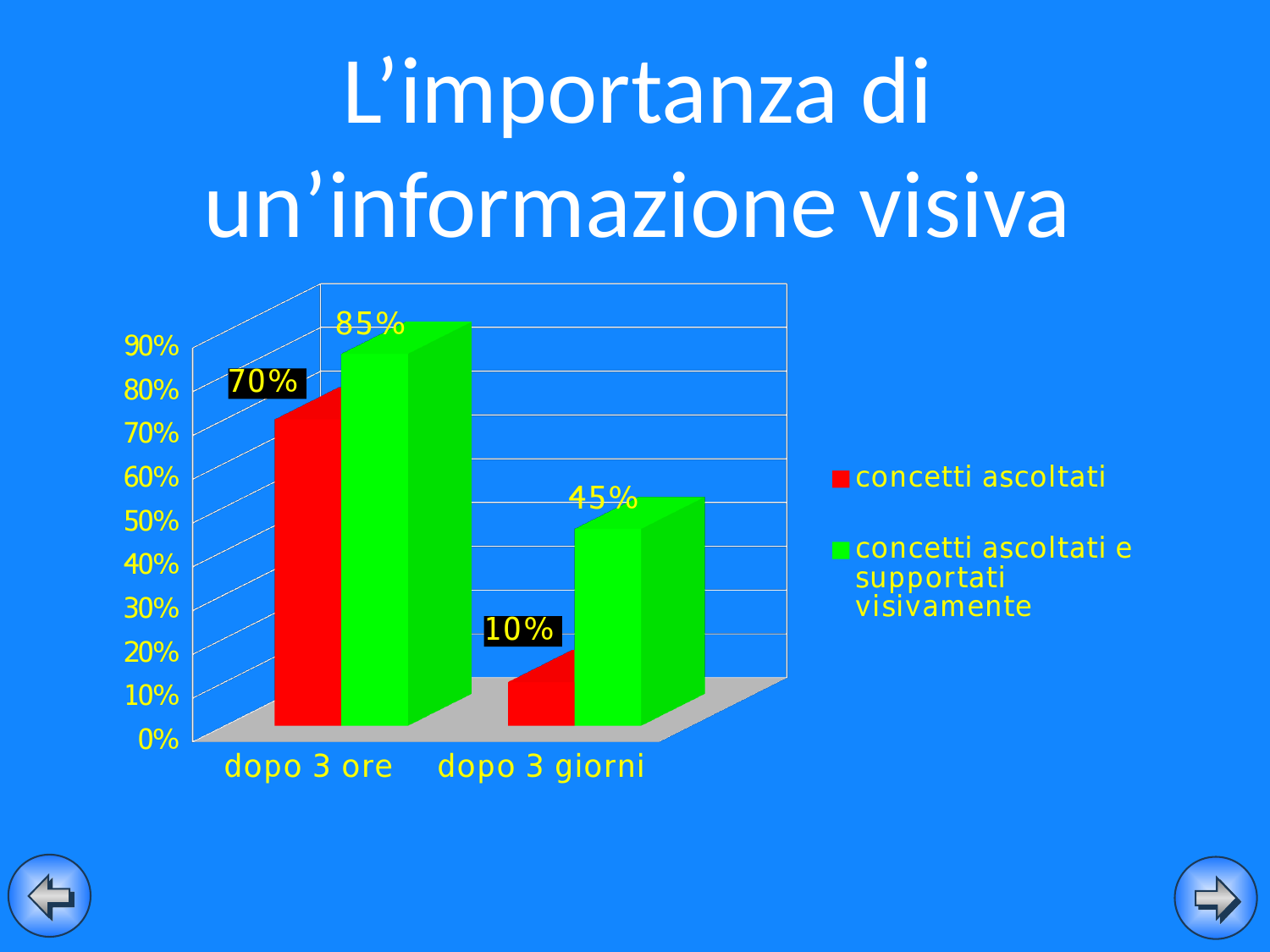

# L’importanza di un’informazione visiva

[unsupported chart]